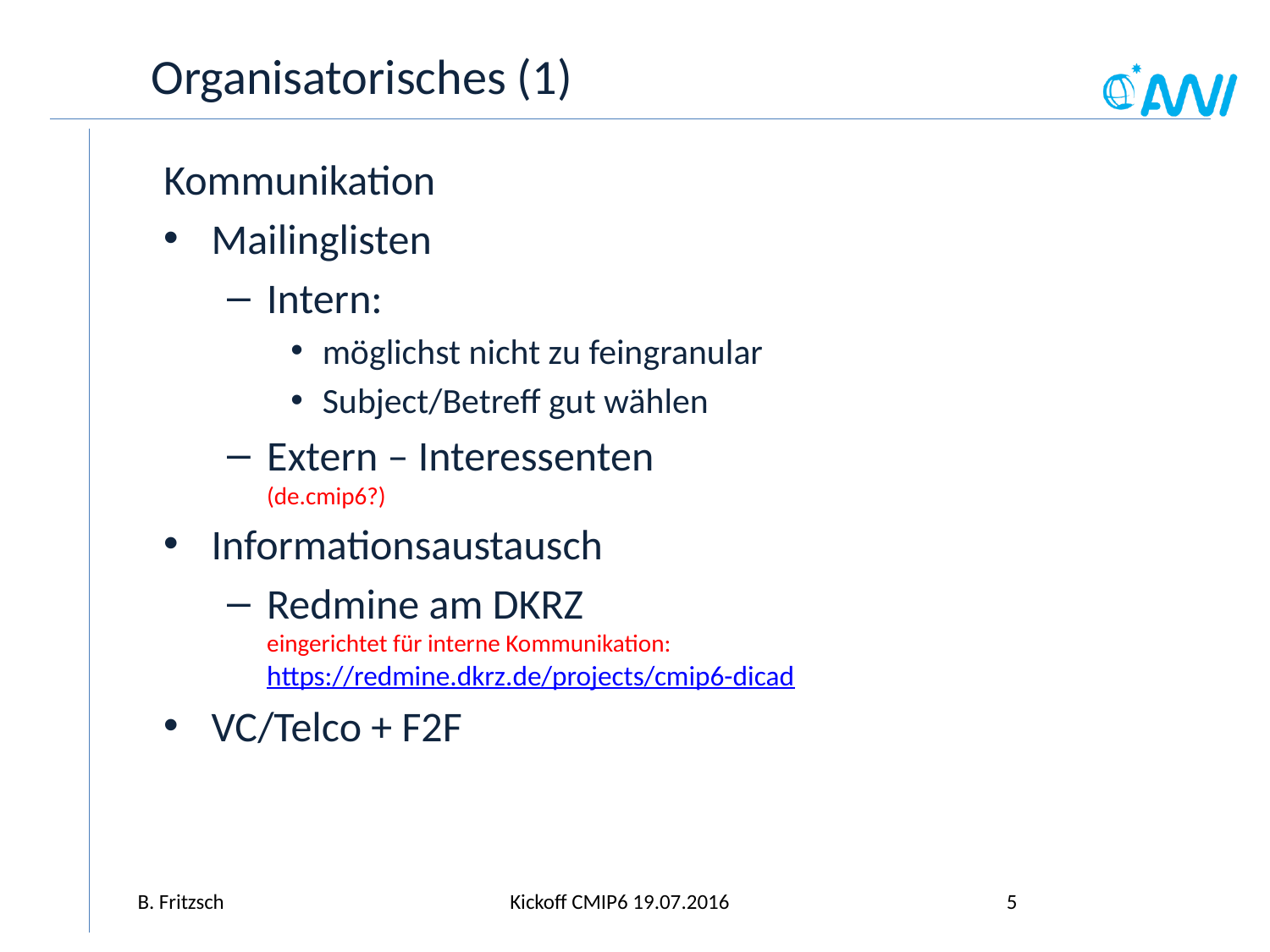

# Organisatorisches (1)
Kommunikation
Mailinglisten
Intern:
möglichst nicht zu feingranular
Subject/Betreff gut wählen
Extern – Interessenten
(de.cmip6?)
Informationsaustausch
Redmine am DKRZ
eingerichtet für interne Kommunikation:
https://redmine.dkrz.de/projects/cmip6-dicad
VC/Telco + F2F